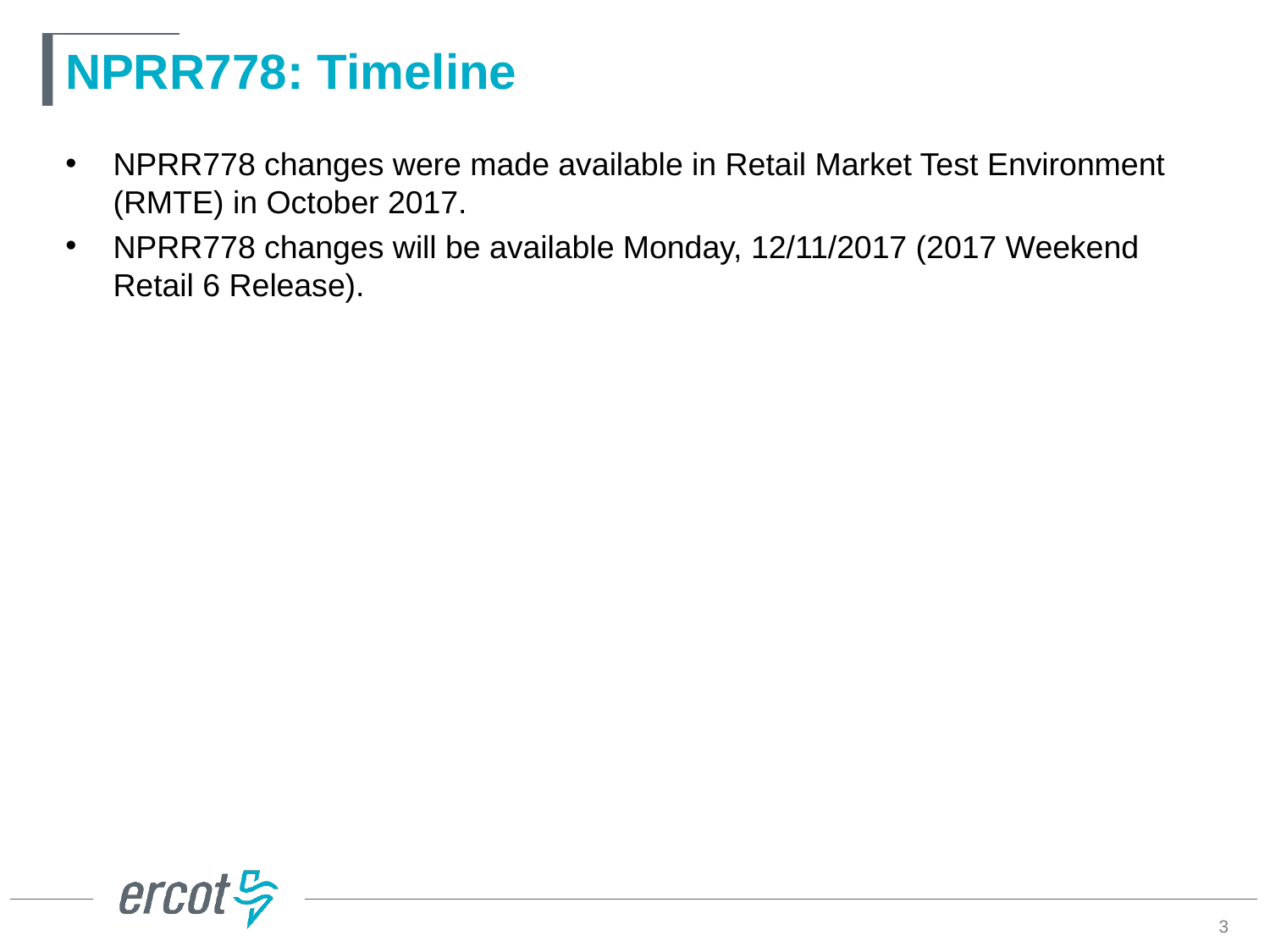

# NPRR778: Timeline
NPRR778 changes were made available in Retail Market Test Environment (RMTE) in October 2017.
NPRR778 changes will be available Monday, 12/11/2017 (2017 Weekend Retail 6 Release).